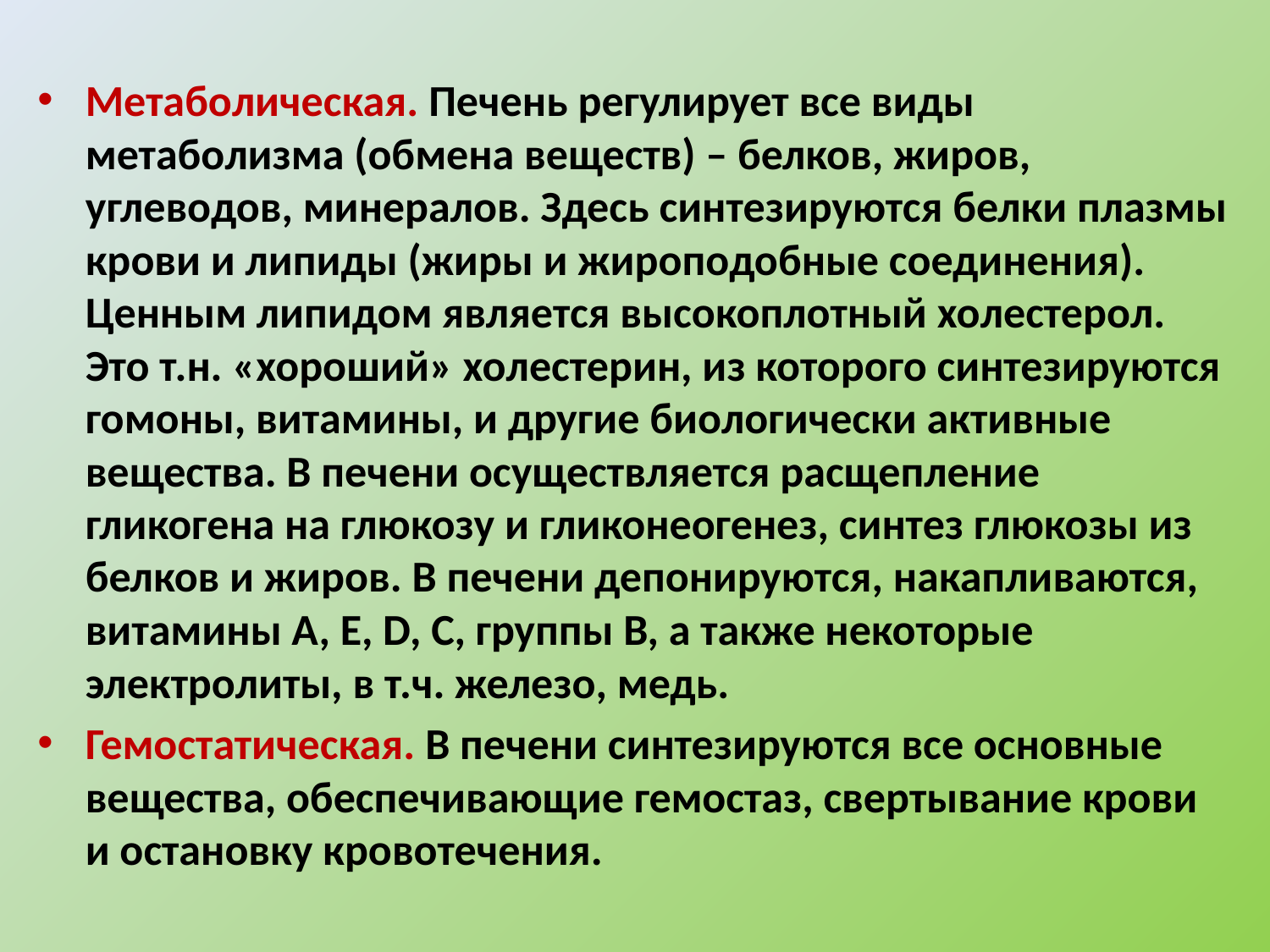

Метаболическая. Печень регулирует все виды метаболизма (обмена веществ) – белков, жиров, углеводов, минералов. Здесь синтезируются белки плазмы крови и липиды (жиры и жироподобные соединения). Ценным липидом является высокоплотный холестерол. Это т.н. «хороший» холестерин, из которого синтезируются гомоны, витамины, и другие биологически активные вещества. В печени осуществляется расщепление гликогена на глюкозу и гликонеогенез, синтез глюкозы из белков и жиров. В печени депонируются, накапливаются, витамины A, E, D, C, группы B, а также некоторые электролиты, в т.ч. железо, медь.
Гемостатическая. В печени синтезируются все основные вещества, обеспечивающие гемостаз, свертывание крови и остановку кровотечения.